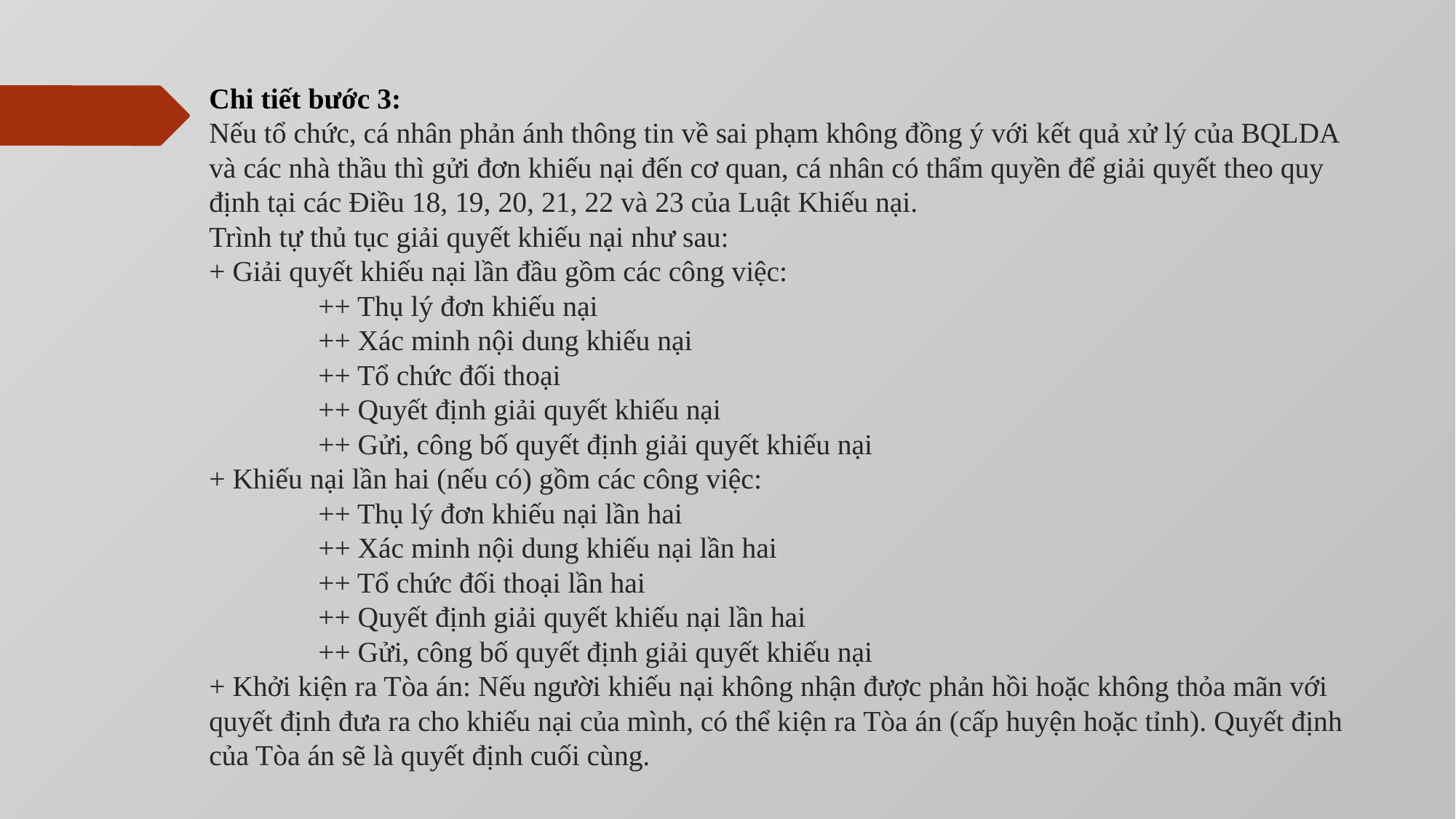

# Chi tiết bước 3: Nếu tổ chức, cá nhân phản ánh thông tin về sai phạm không đồng ý với kết quả xử lý của BQLDA và các nhà thầu thì gửi đơn khiếu nại đến cơ quan, cá nhân có thẩm quyền để giải quyết theo quy định tại các Điều 18, 19, 20, 21, 22 và 23 của Luật Khiếu nại. Trình tự thủ tục giải quyết khiếu nại như sau: + Giải quyết khiếu nại lần đầu gồm các công việc: ++ Thụ lý đơn khiếu nại ++ Xác minh nội dung khiếu nại ++ Tổ chức đối thoại ++ Quyết định giải quyết khiếu nại ++ Gửi, công bố quyết định giải quyết khiếu nại + Khiếu nại lần hai (nếu có) gồm các công việc: ++ Thụ lý đơn khiếu nại lần hai ++ Xác minh nội dung khiếu nại lần hai ++ Tổ chức đối thoại lần hai ++ Quyết định giải quyết khiếu nại lần hai ++ Gửi, công bố quyết định giải quyết khiếu nại + Khởi kiện ra Tòa án: Nếu người khiếu nại không nhận được phản hồi hoặc không thỏa mãn với quyết định đưa ra cho khiếu nại của mình, có thể kiện ra Tòa án (cấp huyện hoặc tỉnh). Quyết định của Tòa án sẽ là quyết định cuối cùng.